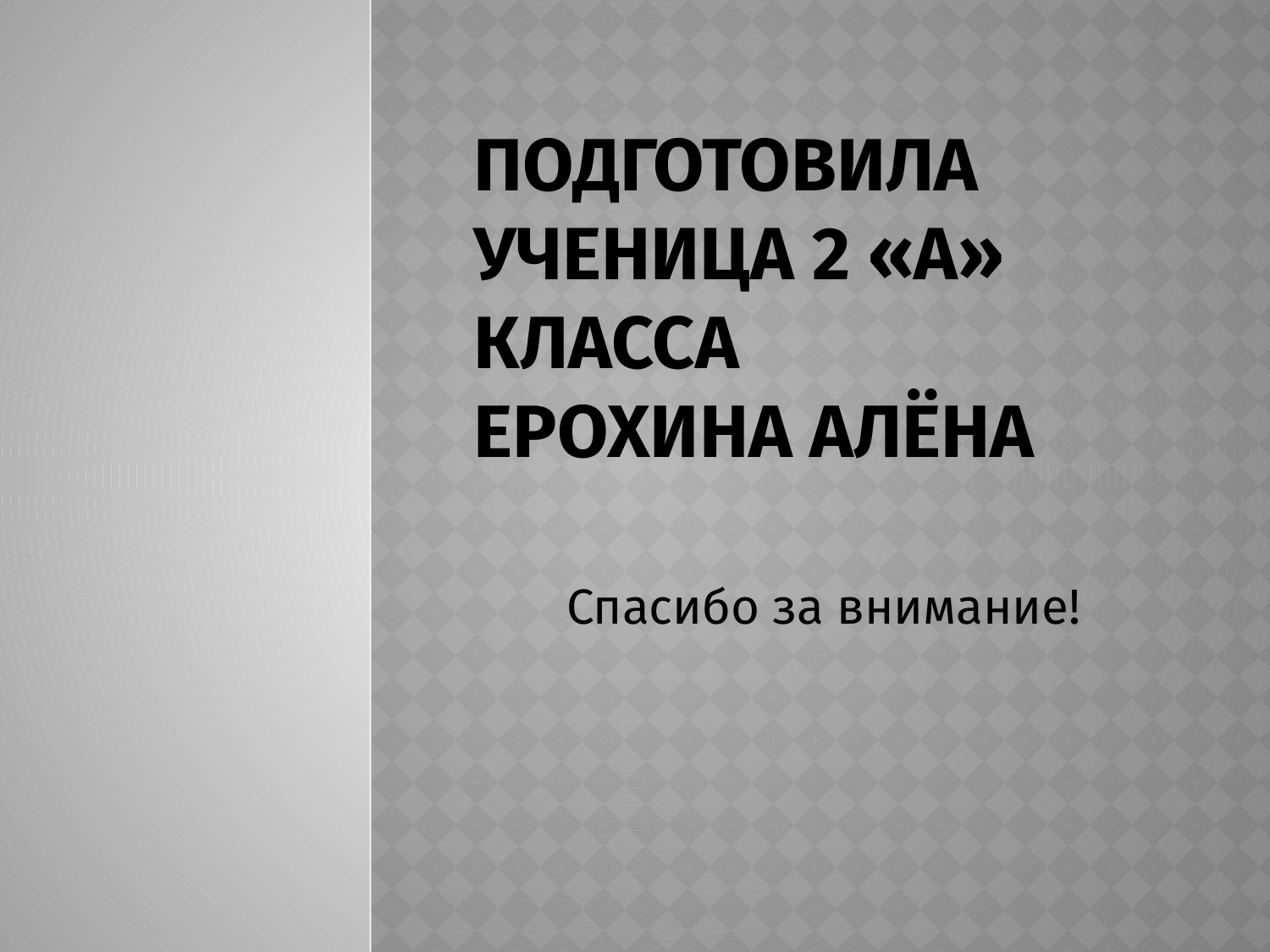

# Подготовила ученица 2 «А» класса Ерохина Алёна
Спасибо за внимание!